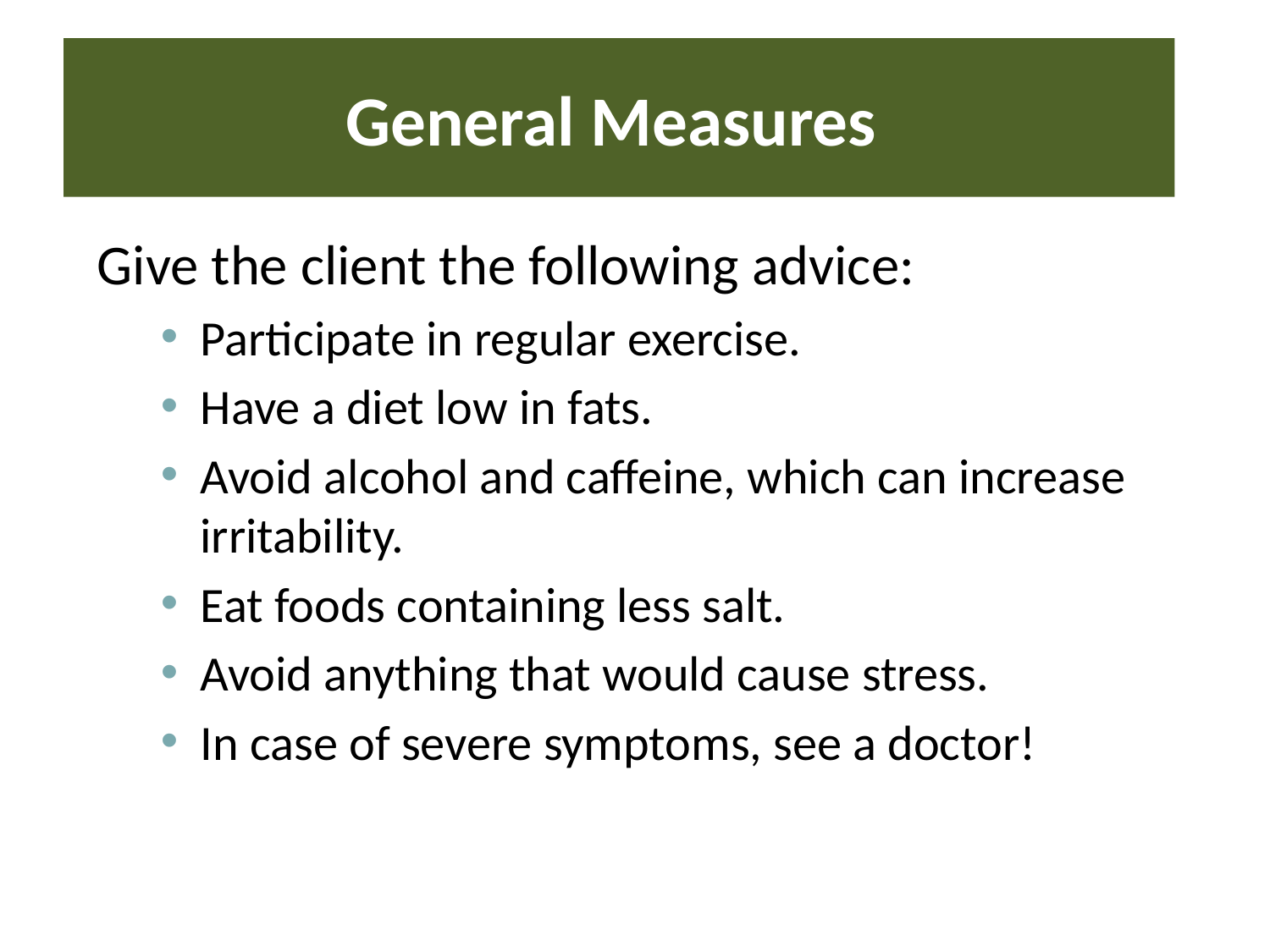

# General Measures
Give the client the following advice:
Participate in regular exercise.
Have a diet low in fats.
Avoid alcohol and caffeine, which can increase irritability.
Eat foods containing less salt.
Avoid anything that would cause stress.
In case of severe symptoms, see a doctor!